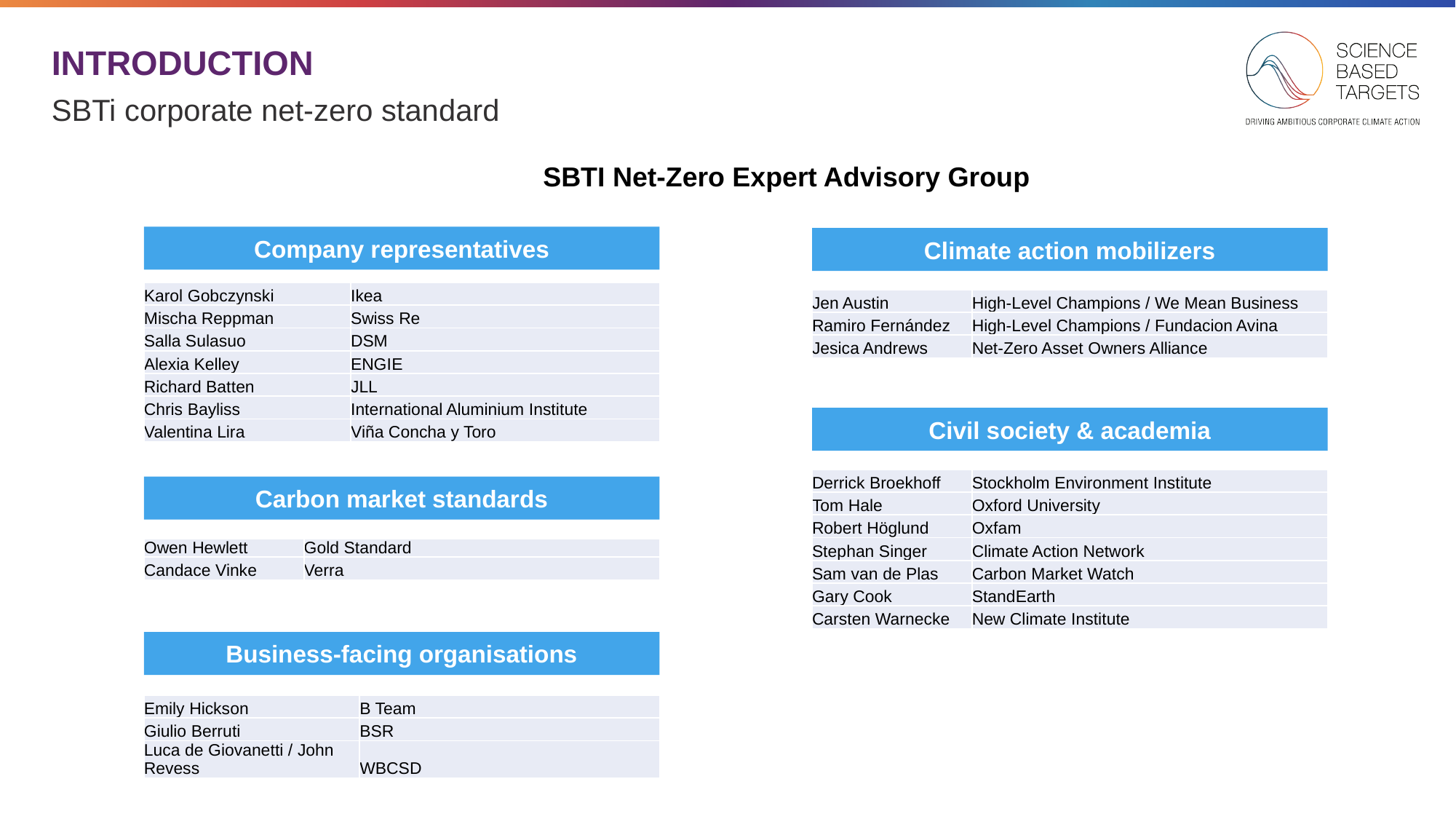

# INTRODUCTION
SBTi corporate net-zero standard
SBTI Net-Zero Expert Advisory Group
Company representatives
Climate action mobilizers
| Karol Gobczynski | Ikea |
| --- | --- |
| Mischa Reppman | Swiss Re |
| Salla Sulasuo | DSM |
| Alexia Kelley | ENGIE |
| Richard Batten | JLL |
| Chris Bayliss | International Aluminium Institute |
| Valentina Lira | Viña Concha y Toro |
| Jen Austin | High-Level Champions / We Mean Business |
| --- | --- |
| Ramiro Fernández | High-Level Champions / Fundacion Avina |
| Jesica Andrews | Net-Zero Asset Owners Alliance |
Civil society & academia
| Derrick Broekhoff | Stockholm Environment Institute |
| --- | --- |
| Tom Hale | Oxford University |
| Robert Höglund | Oxfam |
| Stephan Singer | Climate Action Network |
| Sam van de Plas | Carbon Market Watch |
| Gary Cook | StandEarth |
| Carsten Warnecke | New Climate Institute |
Carbon market standards
| Owen Hewlett | Gold Standard |
| --- | --- |
| Candace Vinke | Verra |
Business-facing organisations
| Emily Hickson | B Team |
| --- | --- |
| Giulio Berruti | BSR |
| Luca de Giovanetti / John Revess | WBCSD |